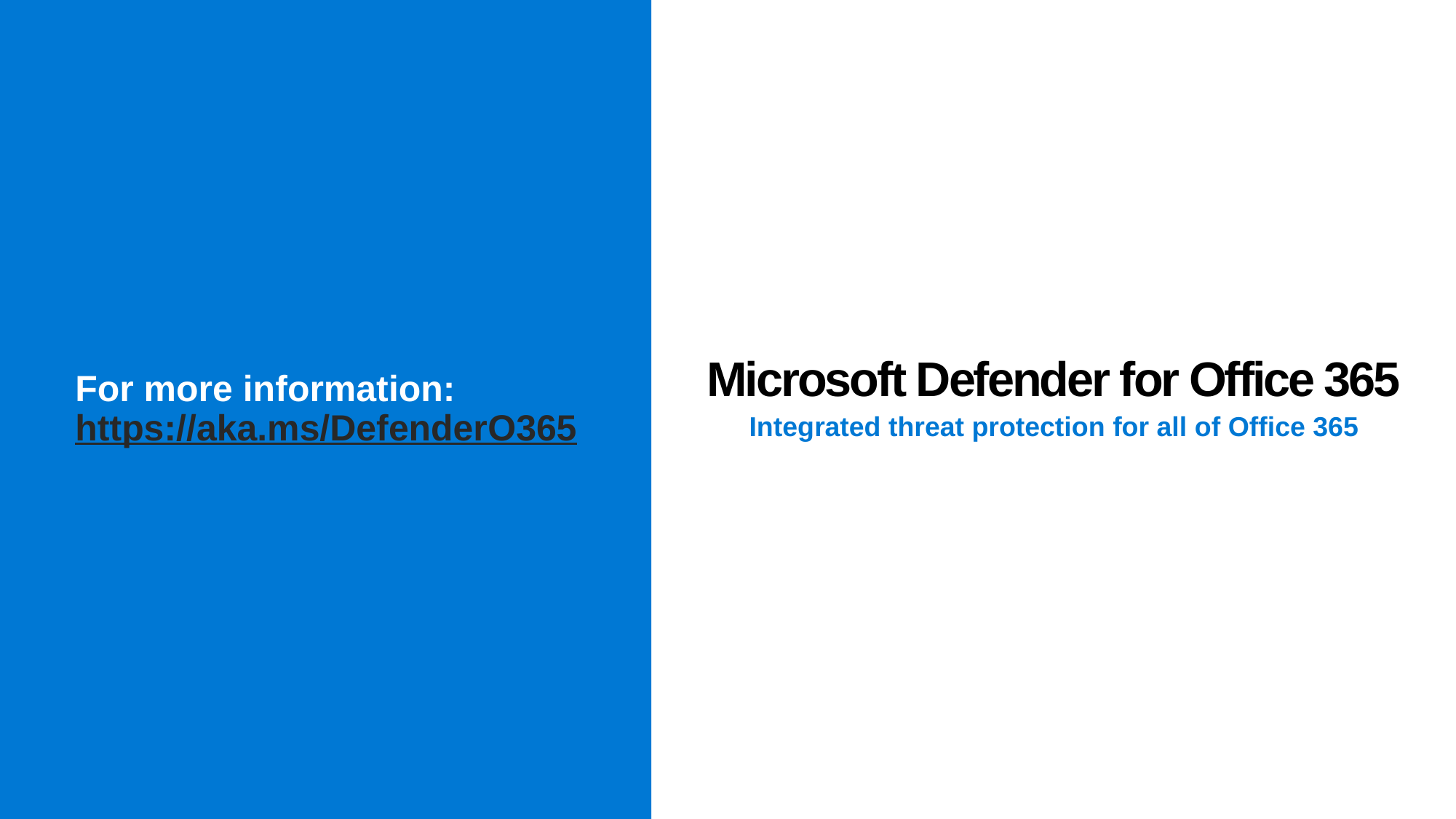

# Microsoft Defender for Office 365
For more information:
https://aka.ms/DefenderO365
Integrated threat protection for all of Office 365